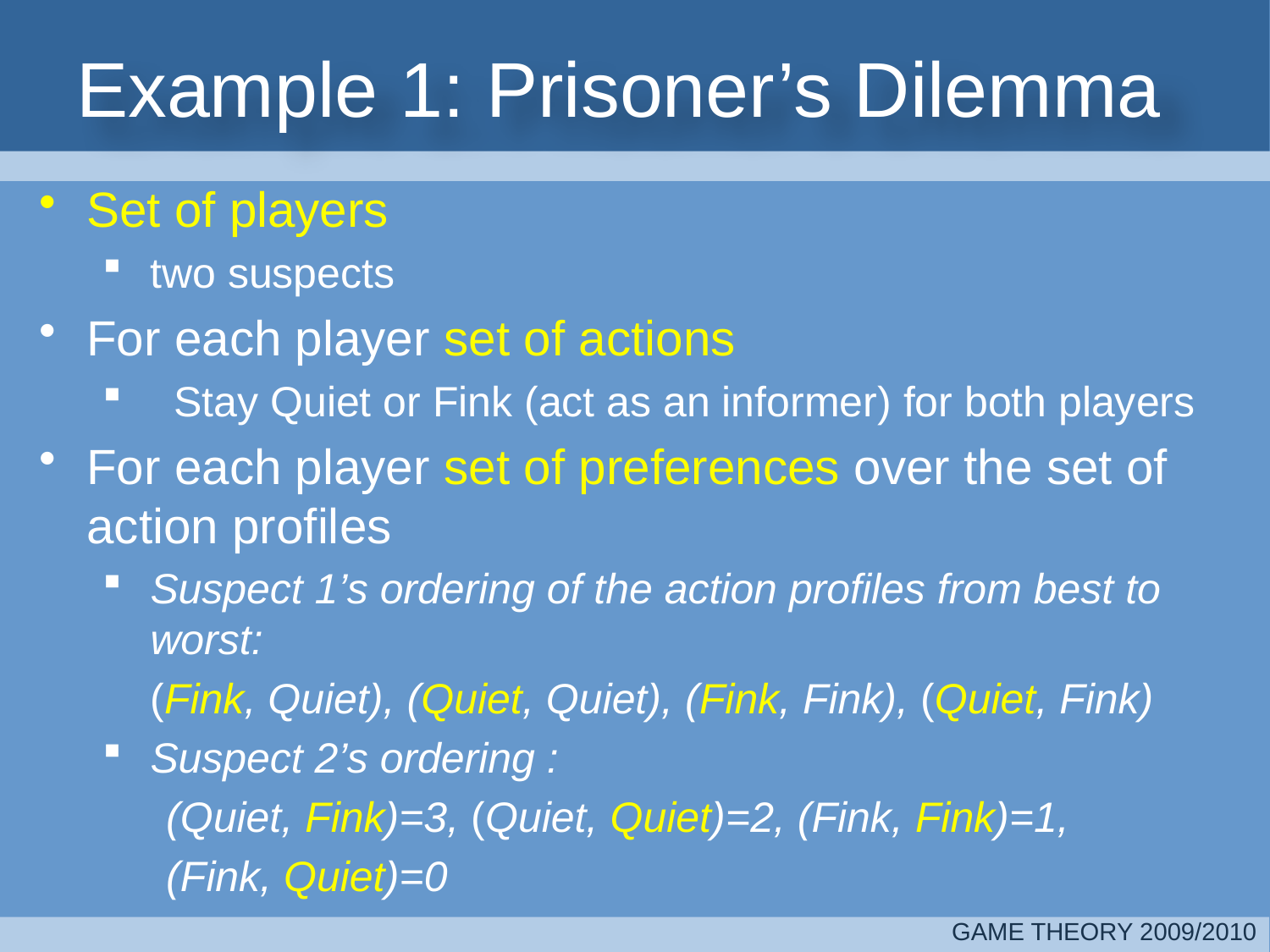

# Example 1: Prisoner’s Dilemma
Set of players
two suspects
For each player set of actions
Stay Quiet or Fink (act as an informer) for both players
For each player set of preferences over the set of action profiles
Suspect 1’s ordering of the action profiles from best to worst:
	(Fink, Quiet), (Quiet, Quiet), (Fink, Fink), (Quiet, Fink)
Suspect 2’s ordering :
(Quiet, Fink)=3, (Quiet, Quiet)=2, (Fink, Fink)=1,
(Fink, Quiet)=0

GAME THEORY 2009/2010